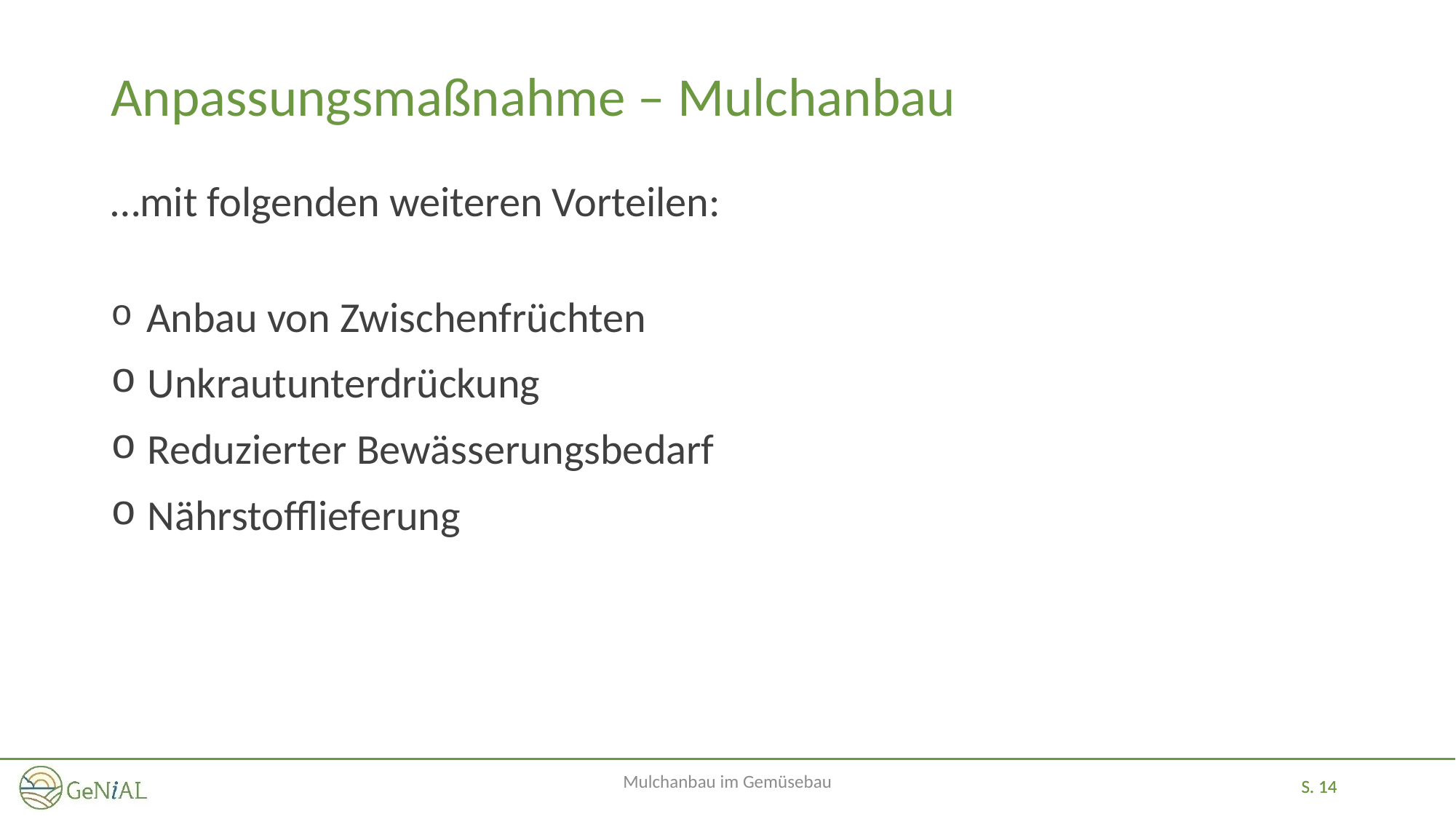

# Anpassungsmaßnahme – Mulchanbau
…mit folgenden weiteren Vorteilen:

 Anbau von Zwischenfrüchten
 Unkrautunterdrückung
 Reduzierter Bewässerungsbedarf
 Nährstofflieferung

Mulchanbau im Gemüsebau